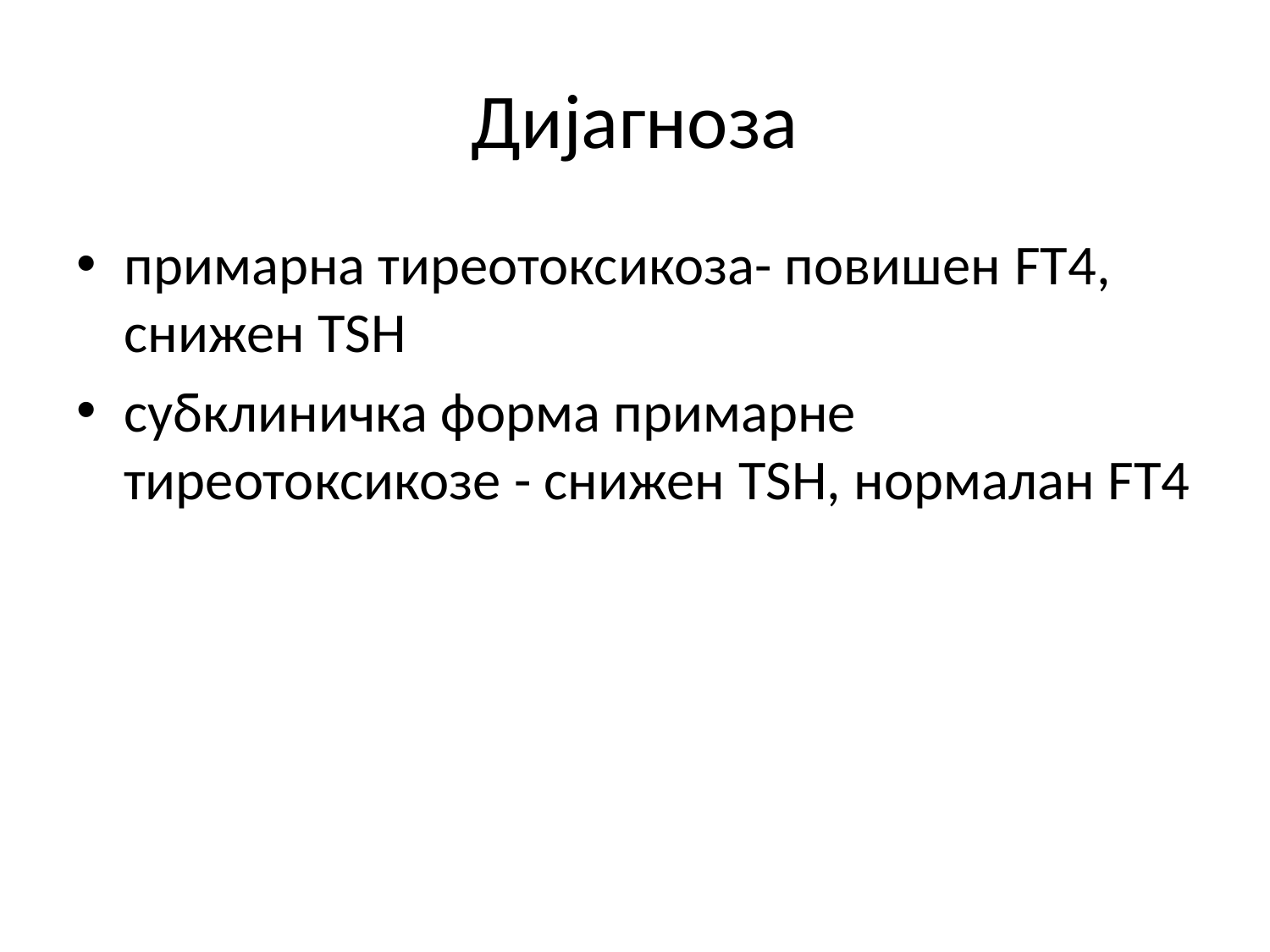

# Дијагноза
примарна тиреотоксикоза- повишен FT4, снижен TSH
субклиничка форма примарне тиреотоксикозе - снижен TSH, нормалан FT4